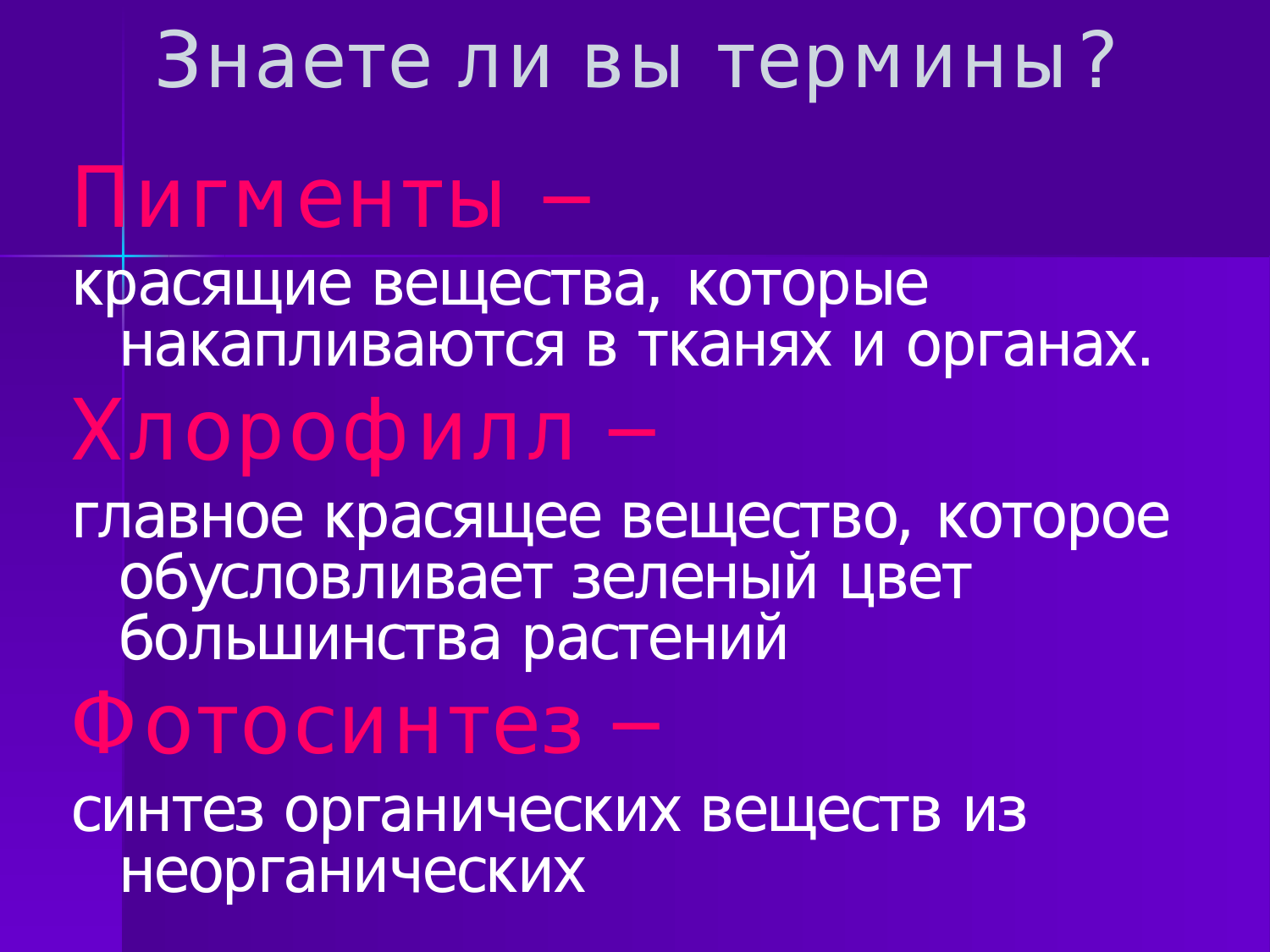

# Знаете ли вы термины?
Пигменты –
красящие вещества, которые накапливаются в тканях и органах.
Хлорофилл –
главное красящее вещество, которое обусловливает зеленый цвет большинства растений
Фотосинтез –
синтез органических веществ из неорганических